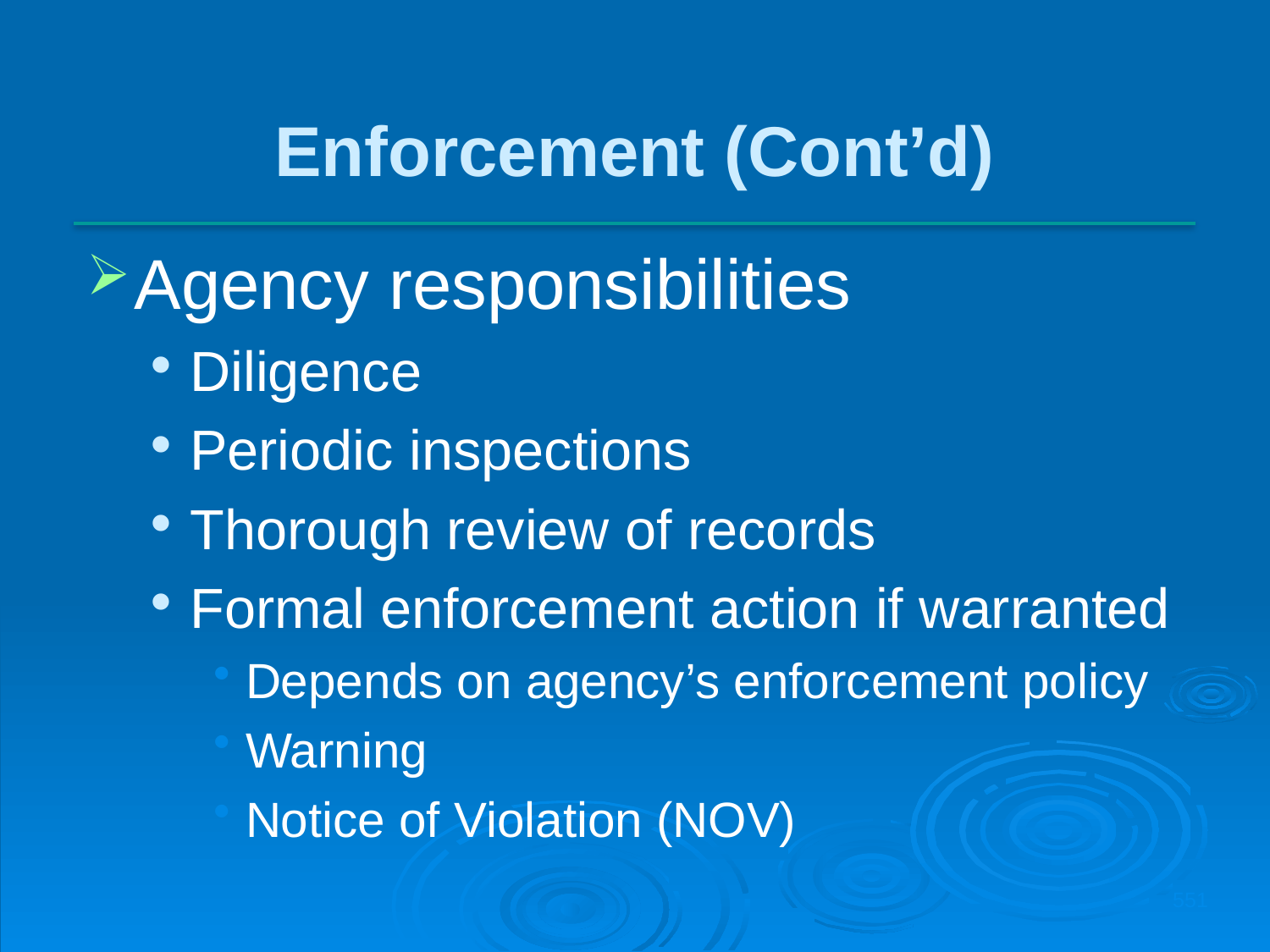

Enforcement (Cont’d)
Agency responsibilities
Diligence
Periodic inspections
Thorough review of records
Formal enforcement action if warranted
Depends on agency’s enforcement policy
Warning
Notice of Violation (NOV)
551